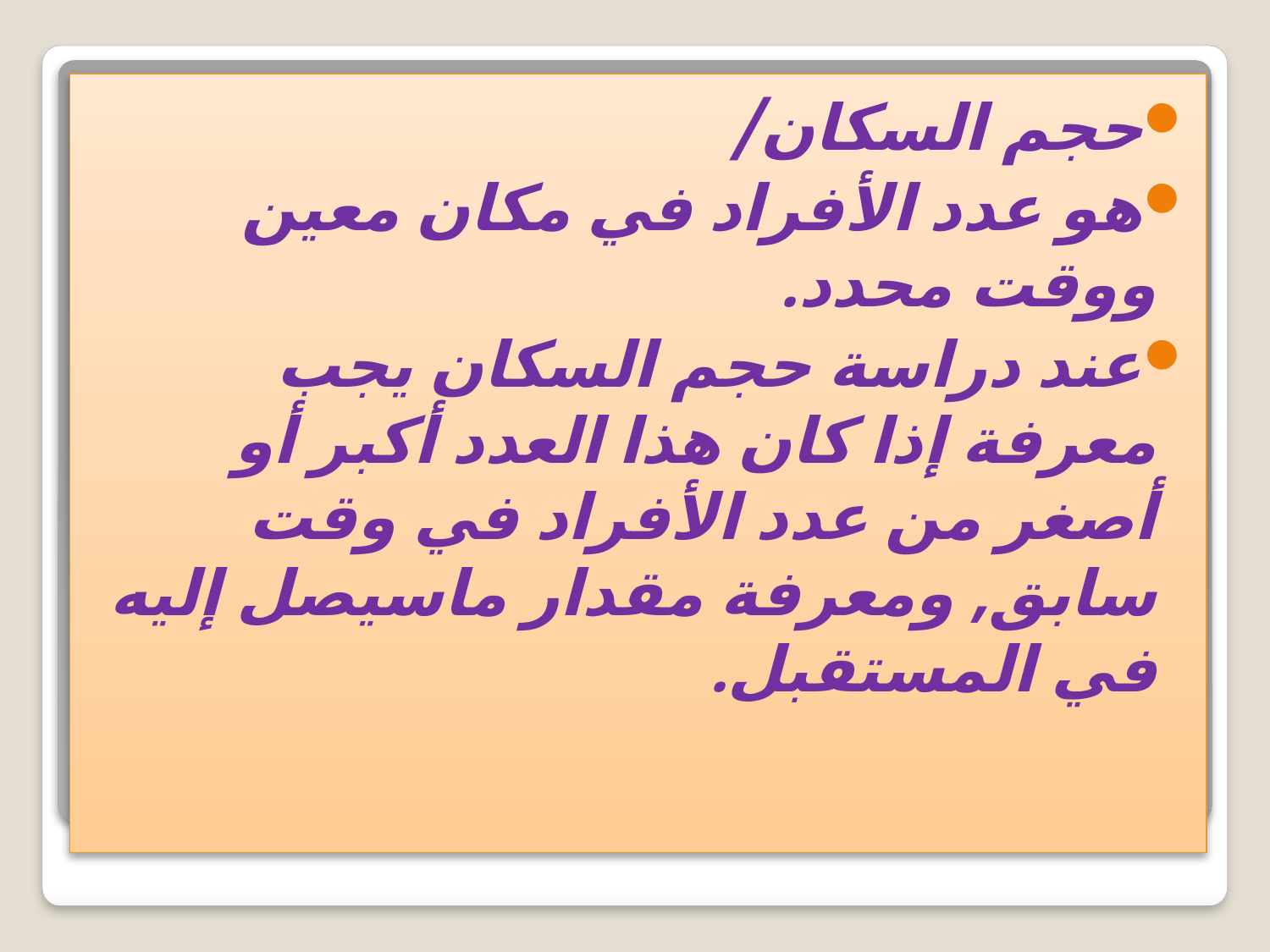

حجم السكان/
هو عدد الأفراد في مكان معين ووقت محدد.
عند دراسة حجم السكان يجب معرفة إذا كان هذا العدد أكبر أو أصغر من عدد الأفراد في وقت سابق, ومعرفة مقدار ماسيصل إليه في المستقبل.

#